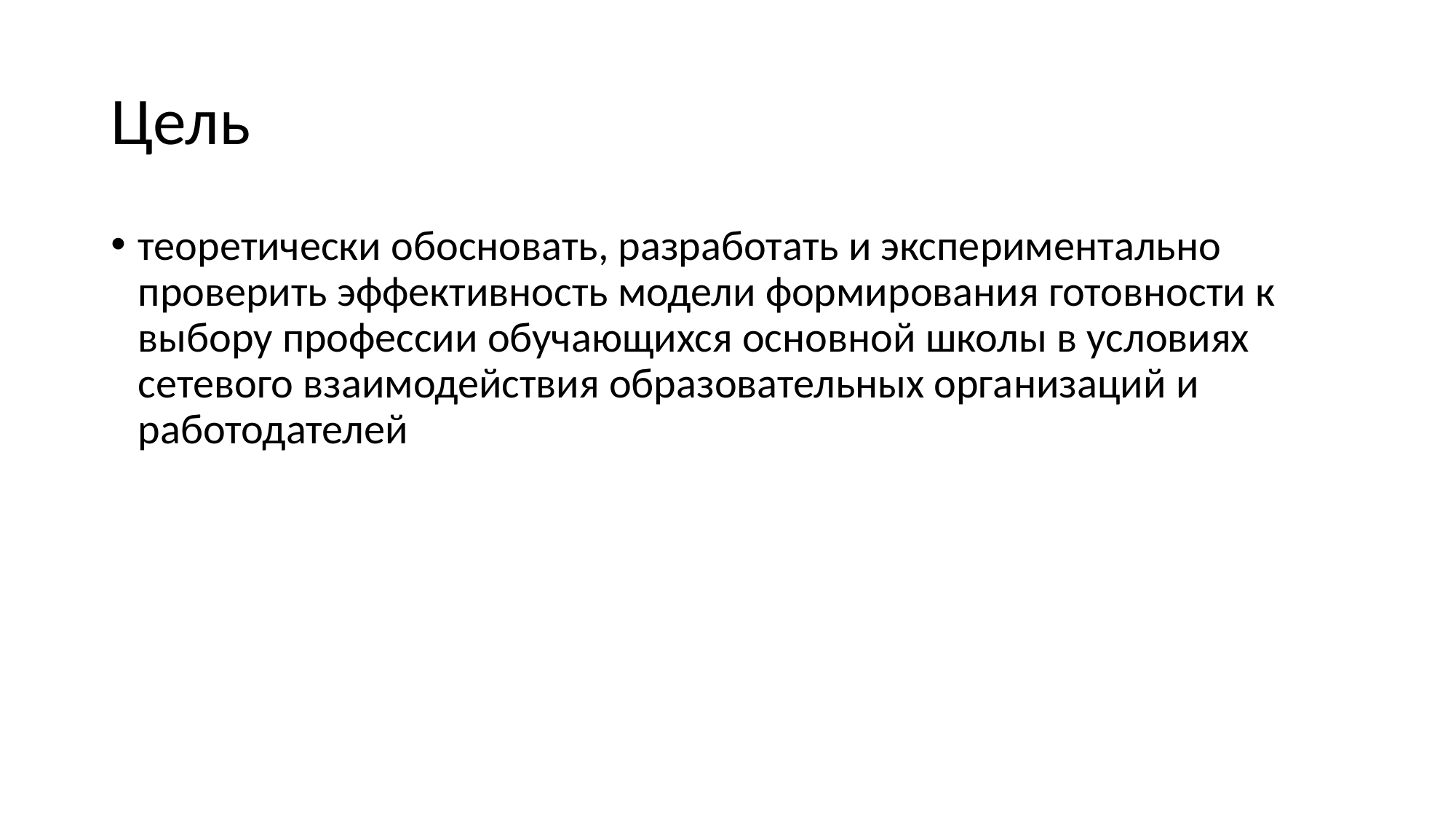

# Цель
теоретически обосновать, разработать и экспериментально проверить эффективность модели формирования готовности к выбору профессии обучающихся основной школы в условиях сетевого взаимодействия образовательных организаций и работодателей